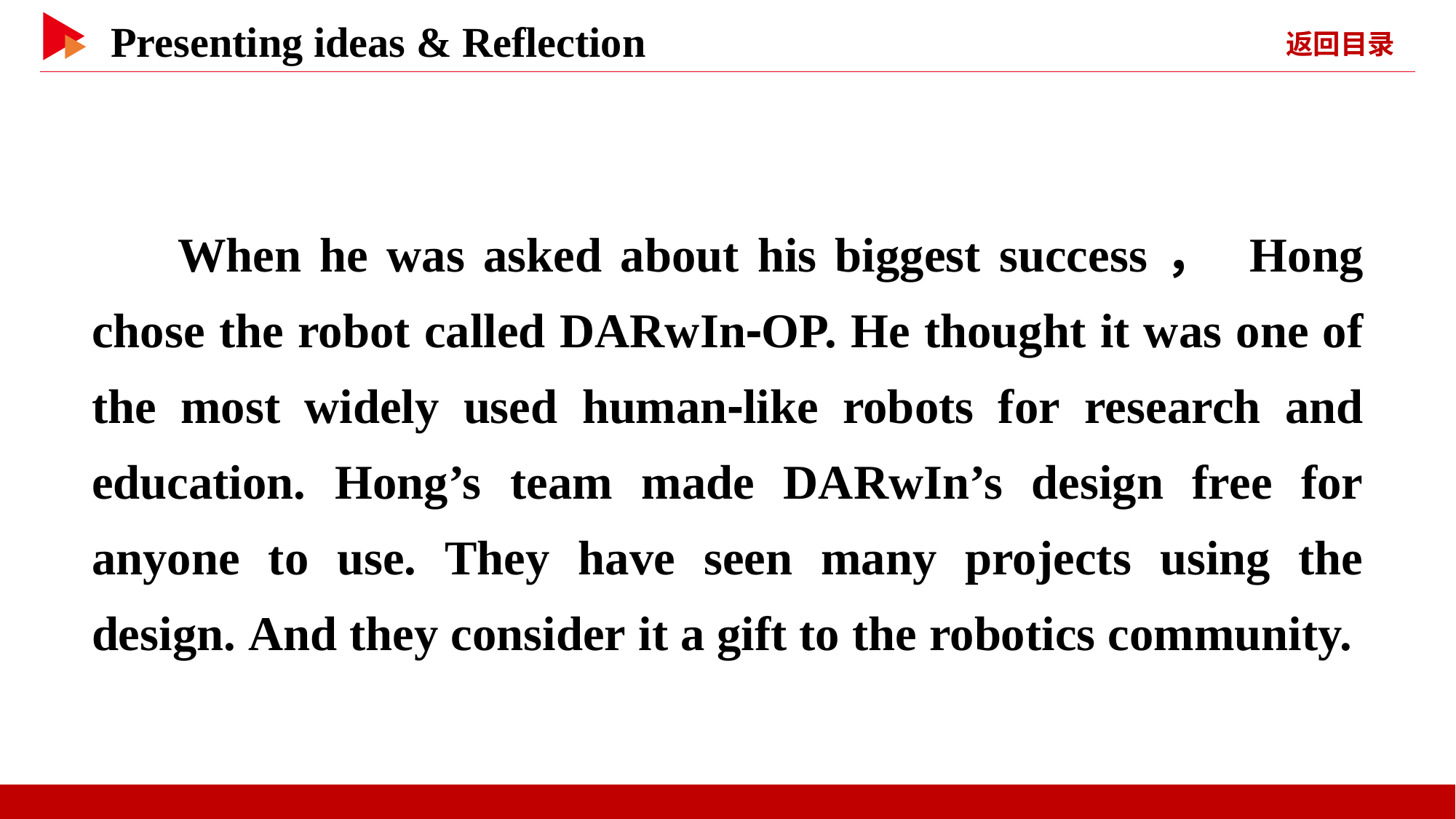

When he was asked about his biggest success， Hong chose the robot called DARwIn⁃OP. He thought it was one of the most widely used human⁃like robots for research and education. Hong’s team made DARwIn’s design free for anyone to use. They have seen many projects using the design. And they consider it a gift to the robotics community.